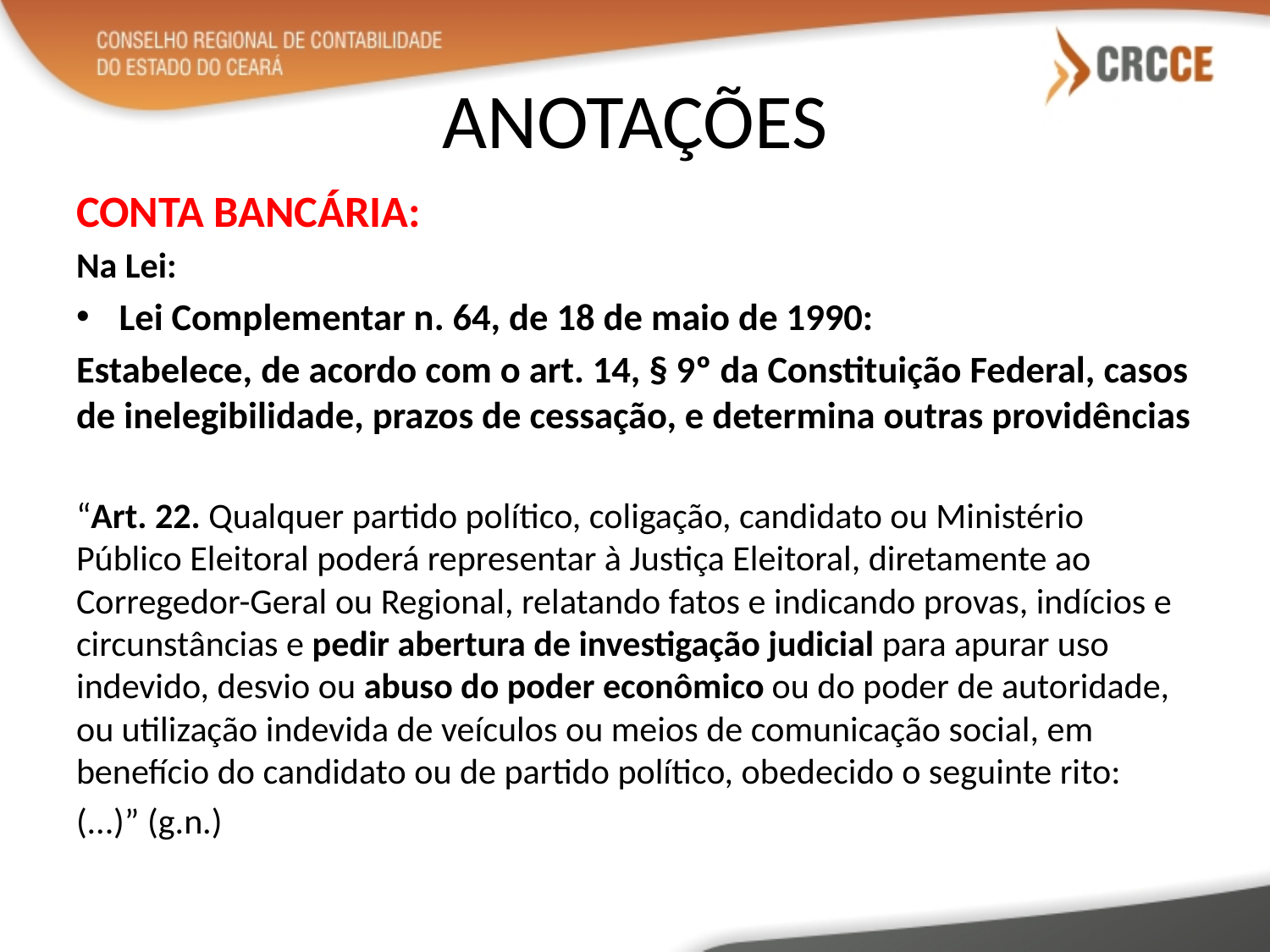

# ANOTAÇÕES
CONTA BANCÁRIA:
Na Lei:
Lei Complementar n. 64, de 18 de maio de 1990:
Estabelece, de acordo com o art. 14, § 9º da Constituição Federal, casos de inelegibilidade, prazos de cessação, e determina outras providências

“Art. 22. Qualquer partido político, coligação, candidato ou Ministério Público Eleitoral poderá representar à Justiça Eleitoral, diretamente ao Corregedor-Geral ou Regional, relatando fatos e indicando provas, indícios e circunstâncias e pedir abertura de investigação judicial para apurar uso indevido, desvio ou abuso do poder econômico ou do poder de autoridade, ou utilização indevida de veículos ou meios de comunicação social, em benefício do candidato ou de partido político, obedecido o seguinte rito:
(...)” (g.n.)